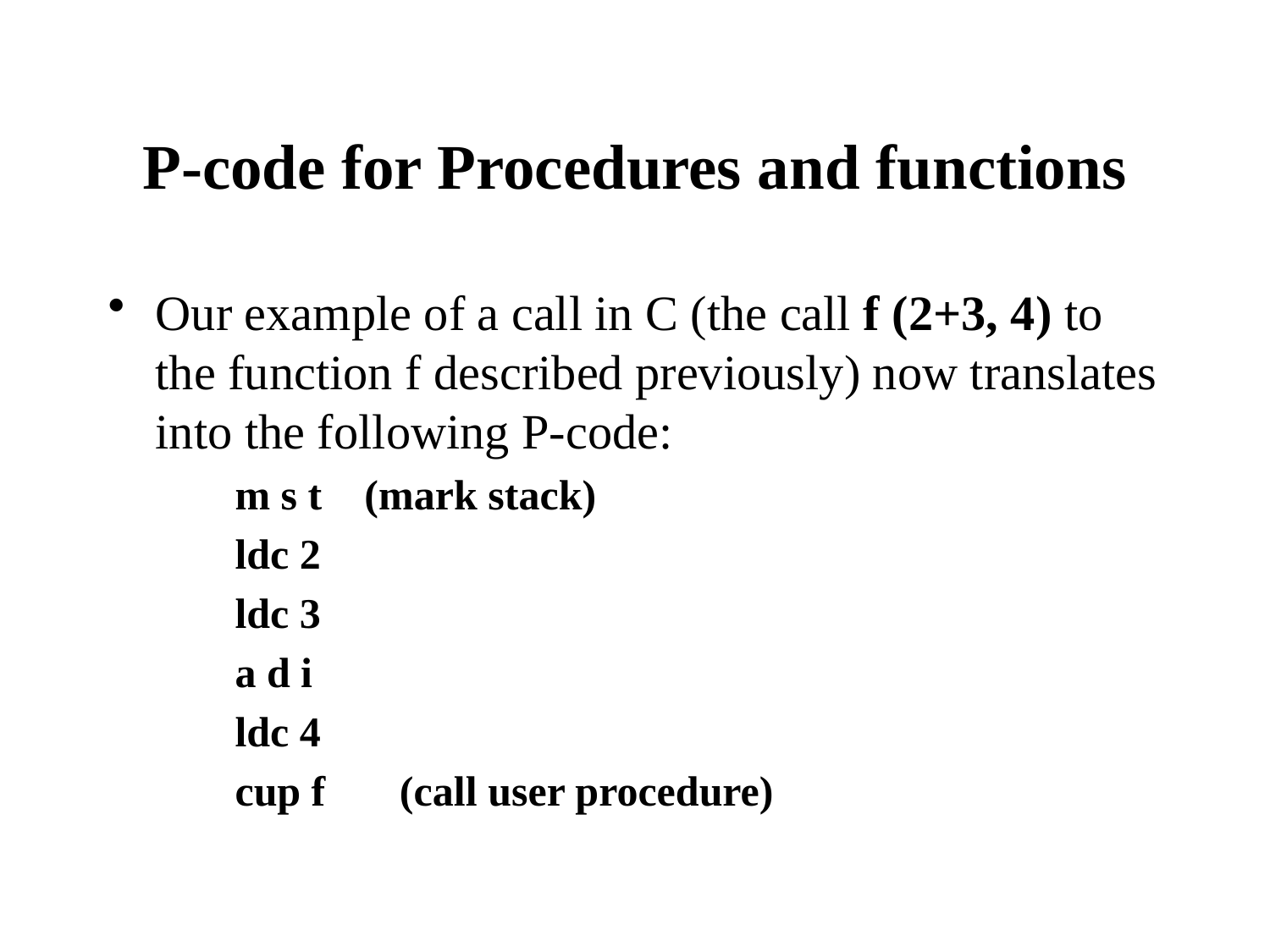

# P-code for Procedures and functions
Our example of a call in C (the call f (2+3, 4) to the function f described previously) now translates into the following P-code:
m s t    (mark stack)
ldc 2
ldc 3
a d i
ldc 4
cup f       (call user procedure)